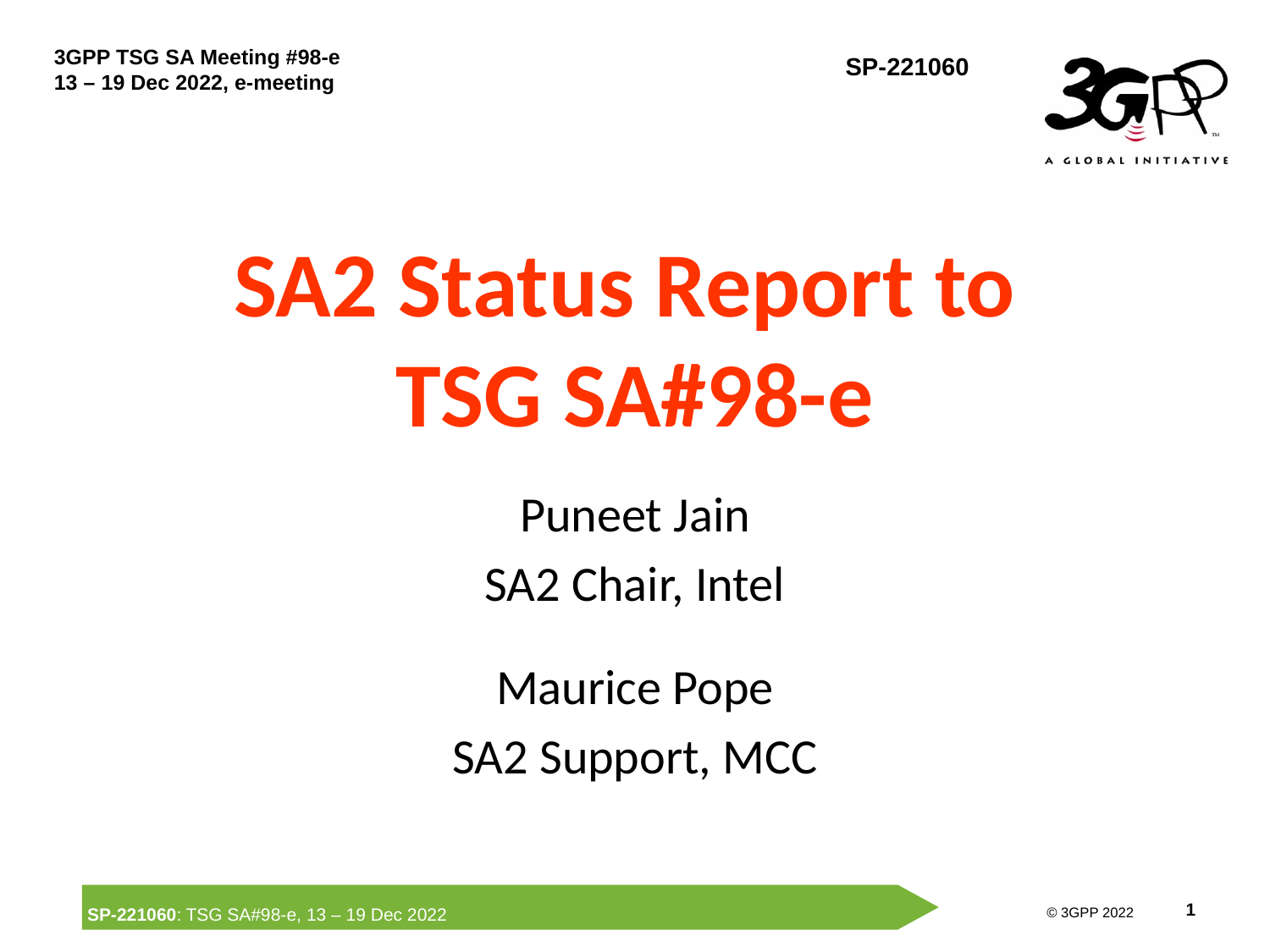

SA2 Status Report to
TSG SA#98-e
Puneet Jain
SA2 Chair, Intel

Maurice Pope
SA2 Support, MCC